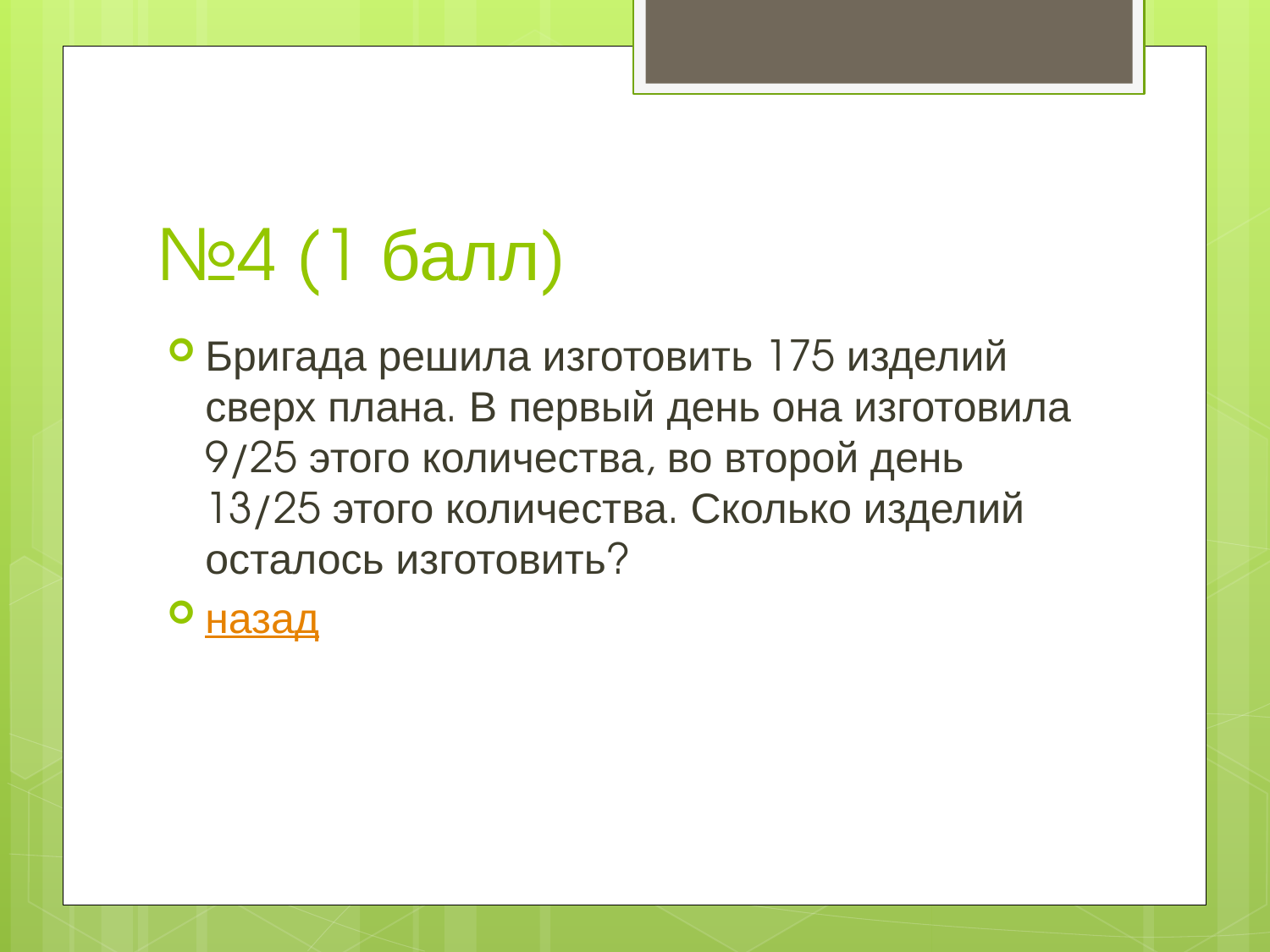

# №4 (1 балл)
Бригада решила изготовить 175 изделий сверх плана. В первый день она изготовила 9/25 этого количества, во второй день 13/25 этого количества. Сколько изделий осталось изготовить?
назад